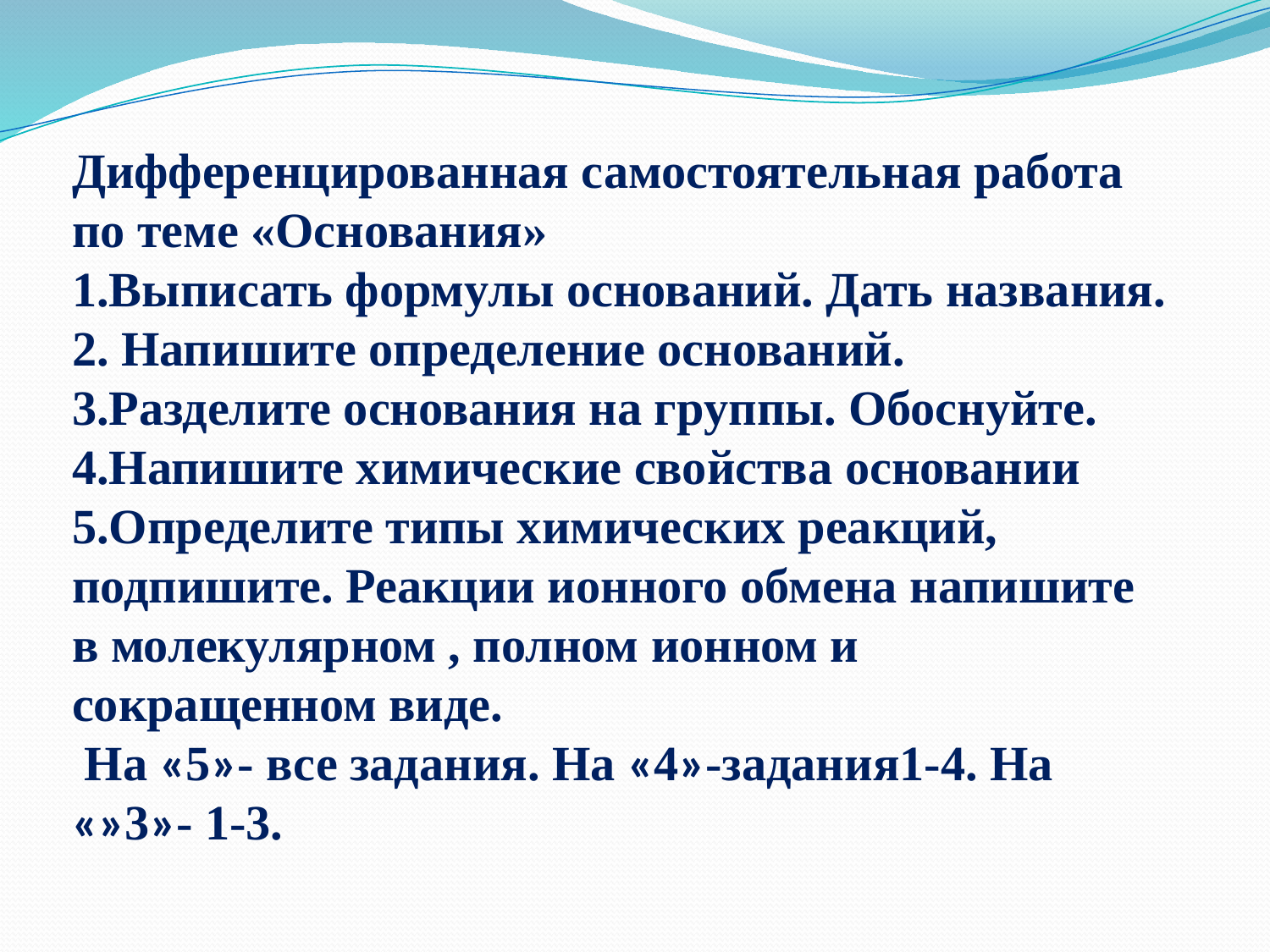

Дифференцированная самостоятельная работа по теме «Основания»
1.Выписать формулы оснований. Дать названия.
2. Напишите определение оснований.
3.Разделите основания на группы. Обоснуйте.
4.Напишите химические свойства основании
5.Определите типы химических реакций, подпишите. Реакции ионного обмена напишите в молекулярном , полном ионном и сокращенном виде.
 На «5»- все задания. На «4»-задания1-4. На «»3»- 1-3.